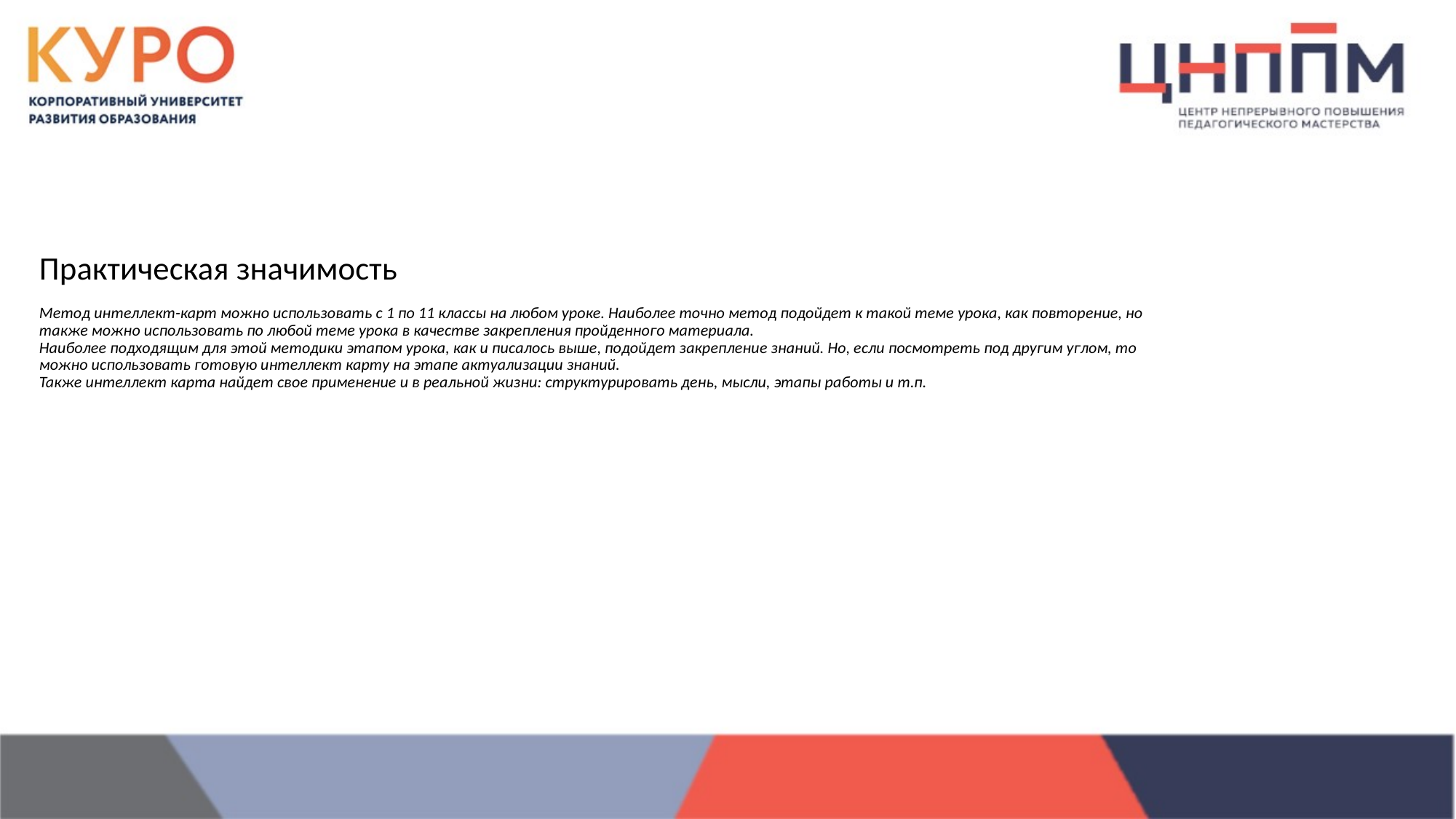

Практическая значимость
Метод интеллект-карт можно использовать с 1 по 11 классы на любом уроке. Наиболее точно метод подойдет к такой теме урока, как повторение, но также можно использовать по любой теме урока в качестве закрепления пройденного материала.
Наиболее подходящим для этой методики этапом урока, как и писалось выше, подойдет закрепление знаний. Но, если посмотреть под другим углом, то можно использовать готовую интеллект карту на этапе актуализации знаний.
Также интеллект карта найдет свое применение и в реальной жизни: структурировать день, мысли, этапы работы и т.п.